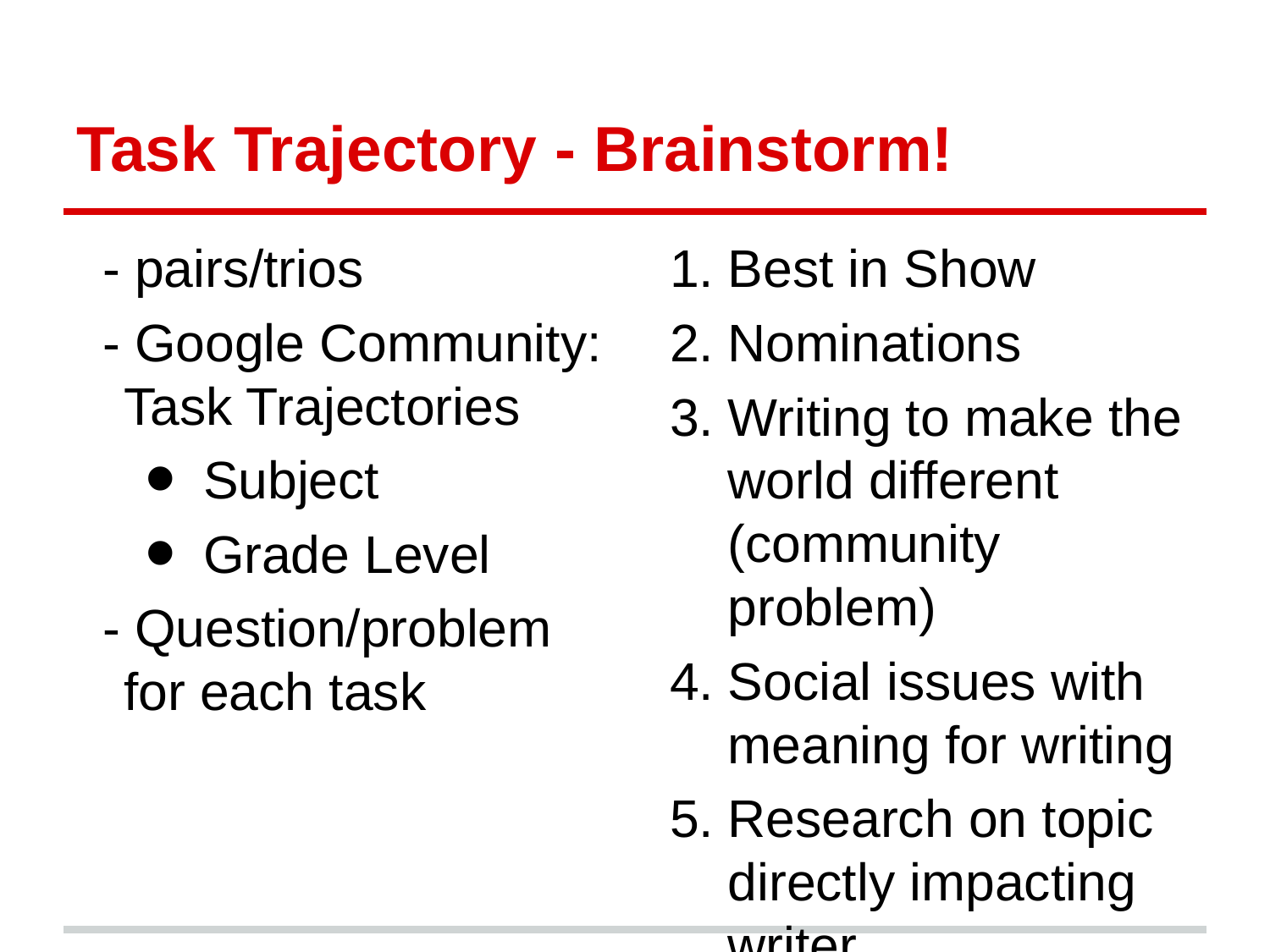

# Task Trajectory - Brainstorm!
- pairs/trios
- Google Community: Task Trajectories
Subject
Grade Level
- Question/problem for each task

Best in Show
Nominations
Writing to make the world different (community problem)
Social issues with meaning for writing
Research on topic directly impacting writer